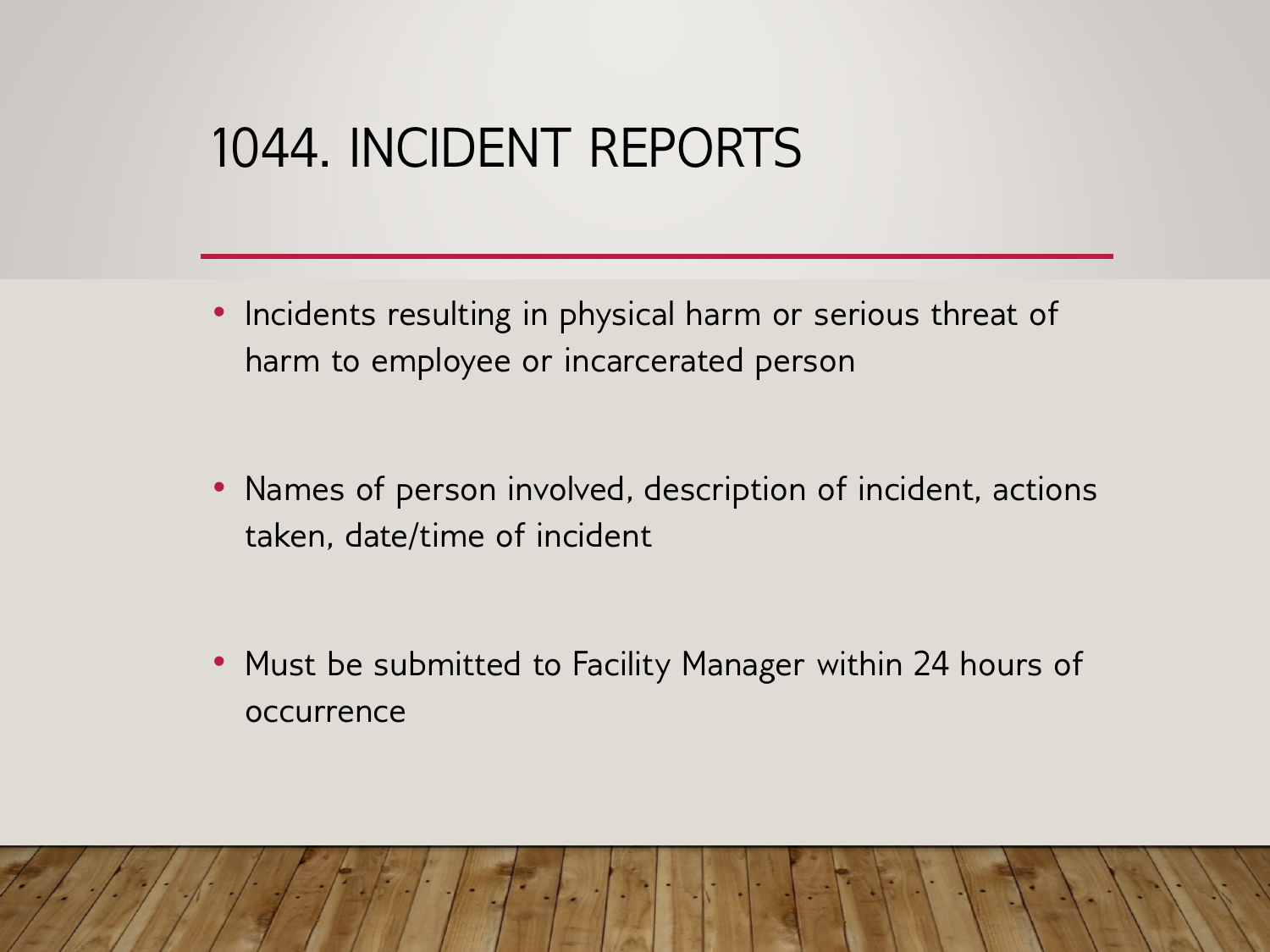

# 1044. INCIDENT REPORTS
Incidents resulting in physical harm or serious threat of harm to employee or incarcerated person

Names of person involved, description of incident, actions taken, date/time of incident

Must be submitted to Facility Manager within 24 hours of occurrence